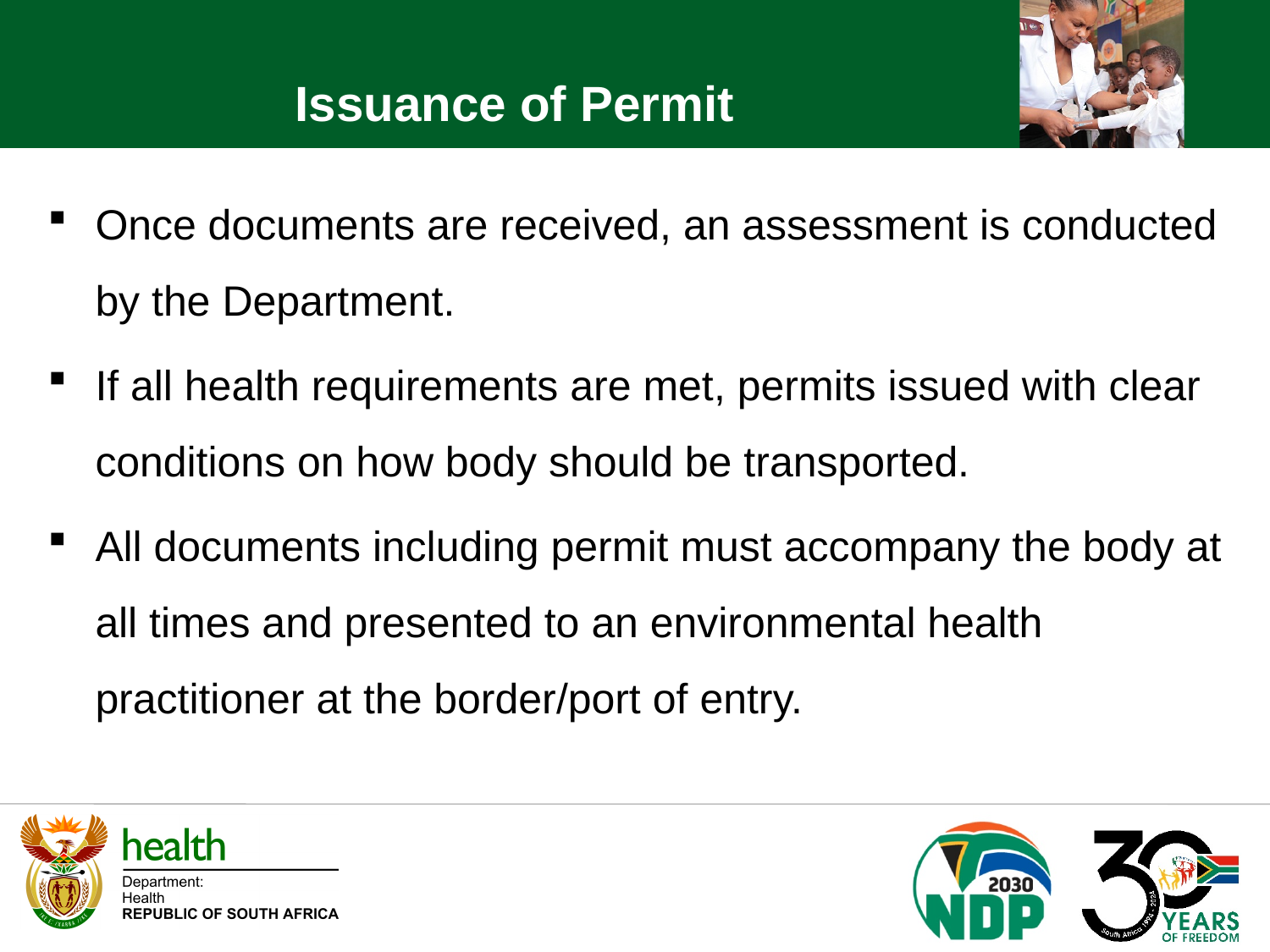

Issuance of Permit
Once documents are received, an assessment is conducted by the Department.
If all health requirements are met, permits issued with clear conditions on how body should be transported.
All documents including permit must accompany the body at all times and presented to an environmental health practitioner at the border/port of entry.